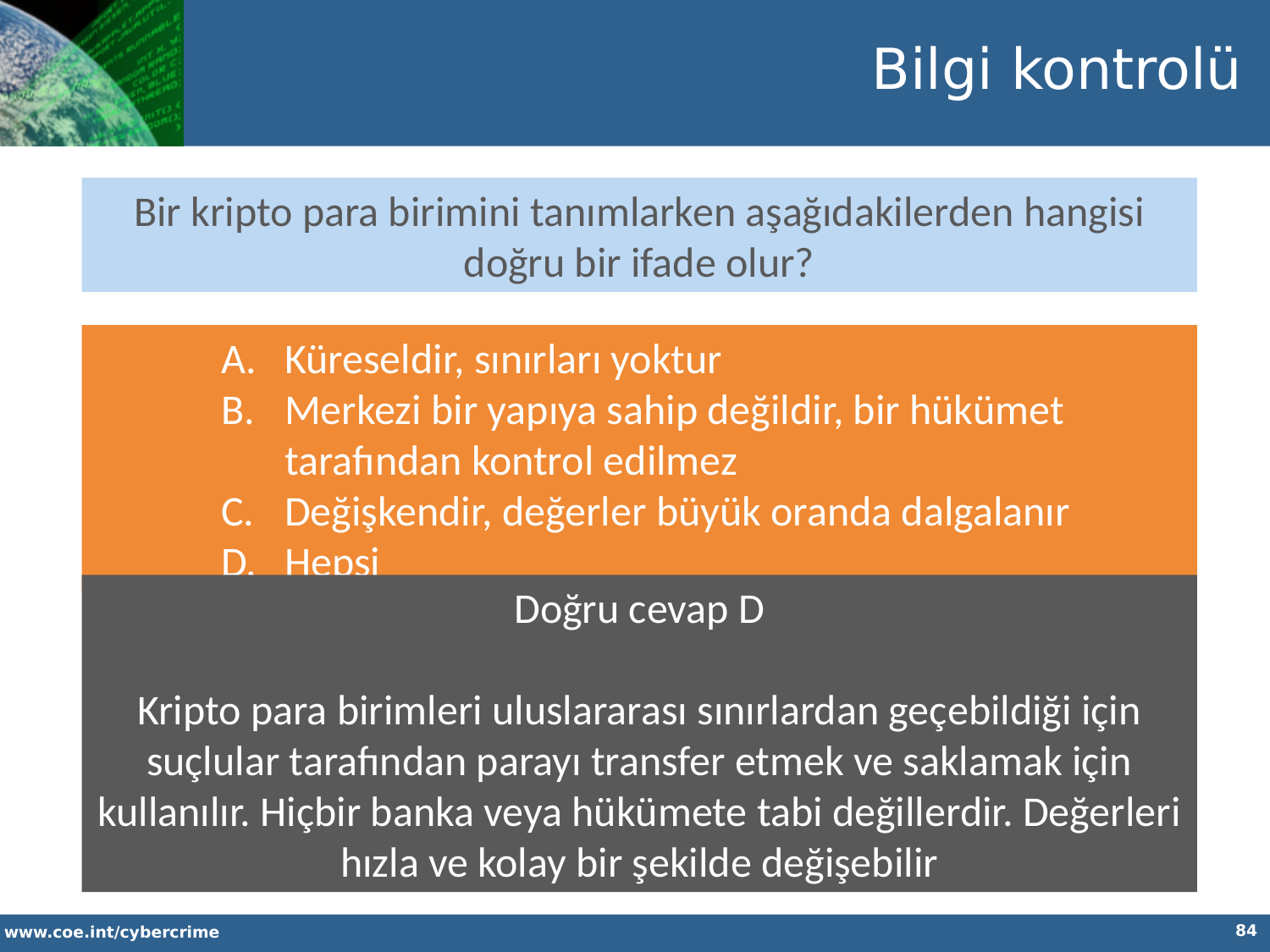

Bilgi kontrolü
Bir kripto para birimini tanımlarken aşağıdakilerden hangisi doğru bir ifade olur?
Küreseldir, sınırları yoktur
Merkezi bir yapıya sahip değildir, bir hükümet tarafından kontrol edilmez
Değişkendir, değerler büyük oranda dalgalanır
Hepsi
Doğru cevap D

Kripto para birimleri uluslararası sınırlardan geçebildiği için suçlular tarafından parayı transfer etmek ve saklamak için kullanılır. Hiçbir banka veya hükümete tabi değillerdir. Değerleri hızla ve kolay bir şekilde değişebilir